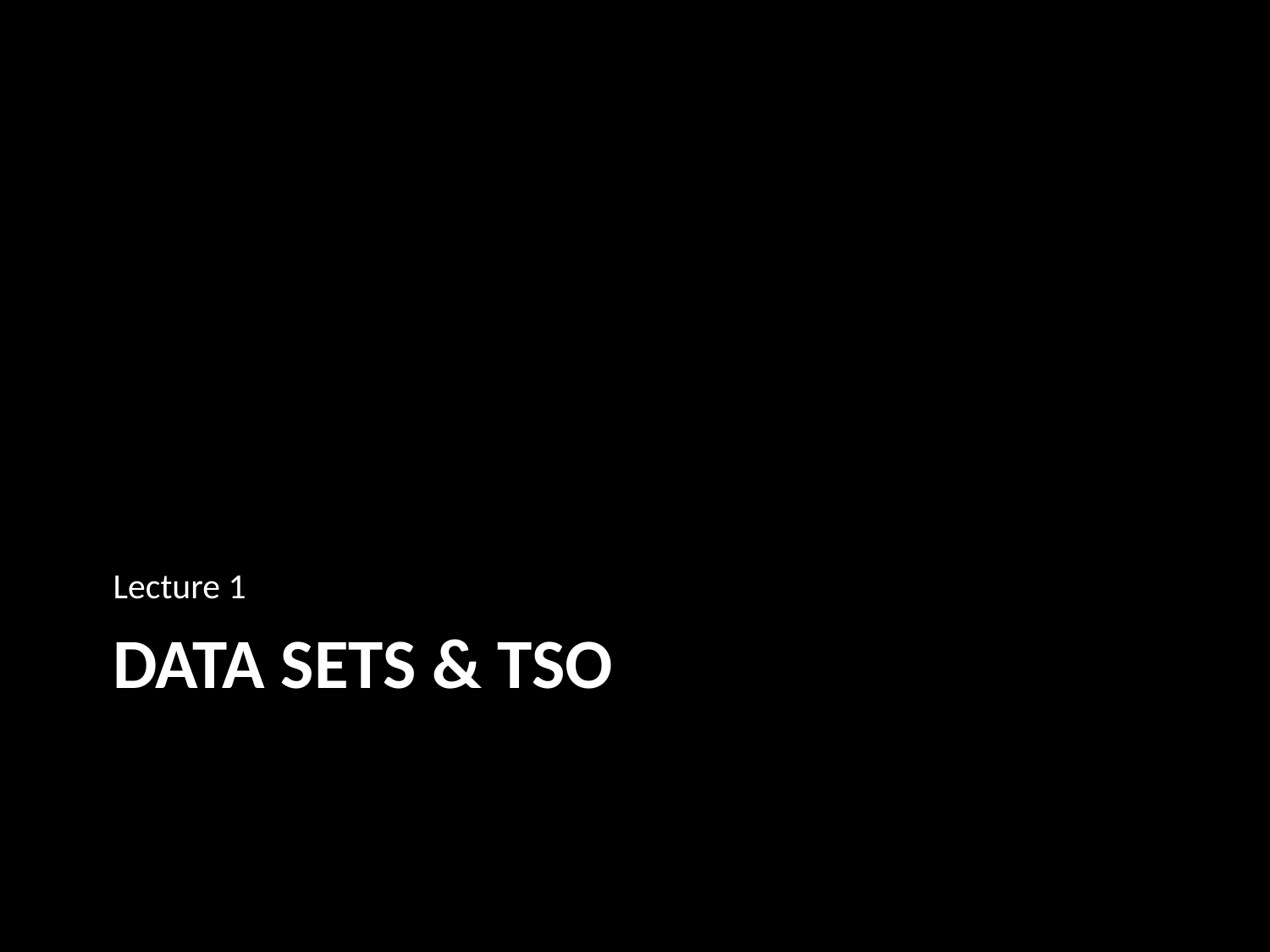

Lecture 1
# Data sets & TSO